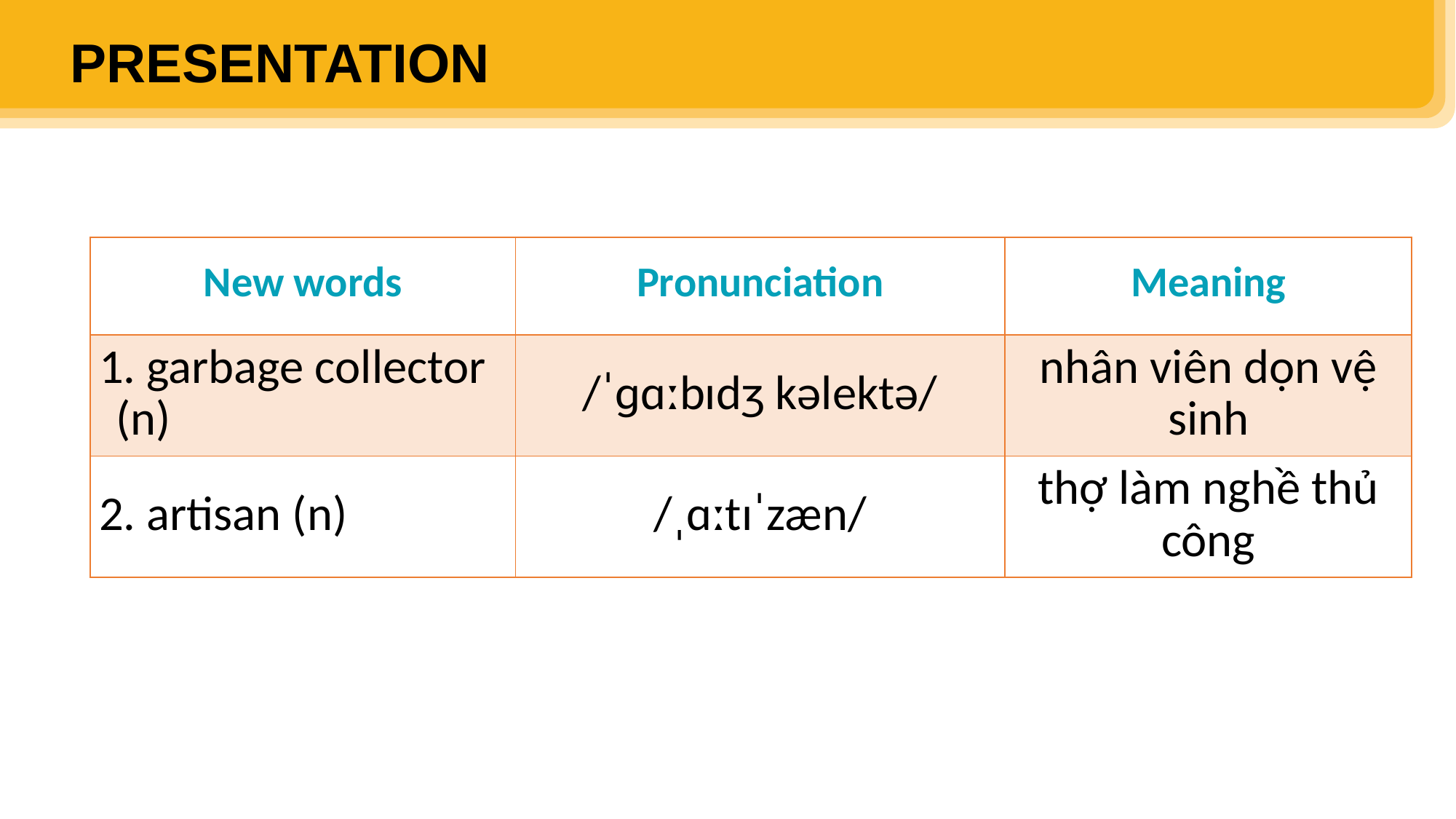

PRESENTATION
| New words | Pronunciation | Meaning |
| --- | --- | --- |
| 1. garbage collector (n) | /ˈɡɑːbɪdʒ kəlektə/ | nhân viên dọn vệ sinh |
| 2. artisan (n) | /ˌɑːtɪˈzæn/ | thợ làm nghề thủ công |